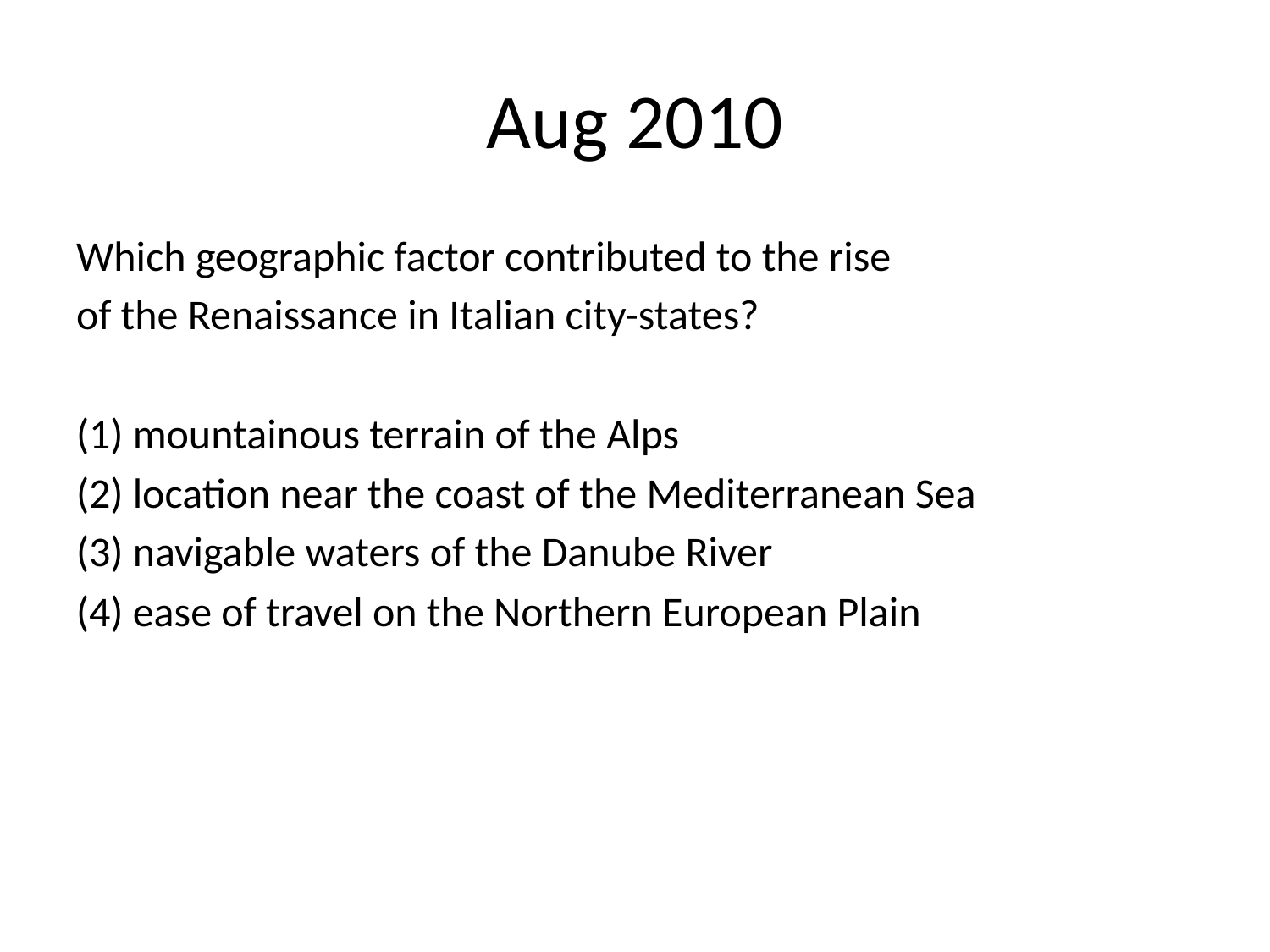

# Aug 2010
Which geographic factor contributed to the rise
of the Renaissance in Italian city-states?

(1) mountainous terrain of the Alps
(2) location near the coast of the Mediterranean Sea
(3) navigable waters of the Danube River
(4) ease of travel on the Northern European Plain